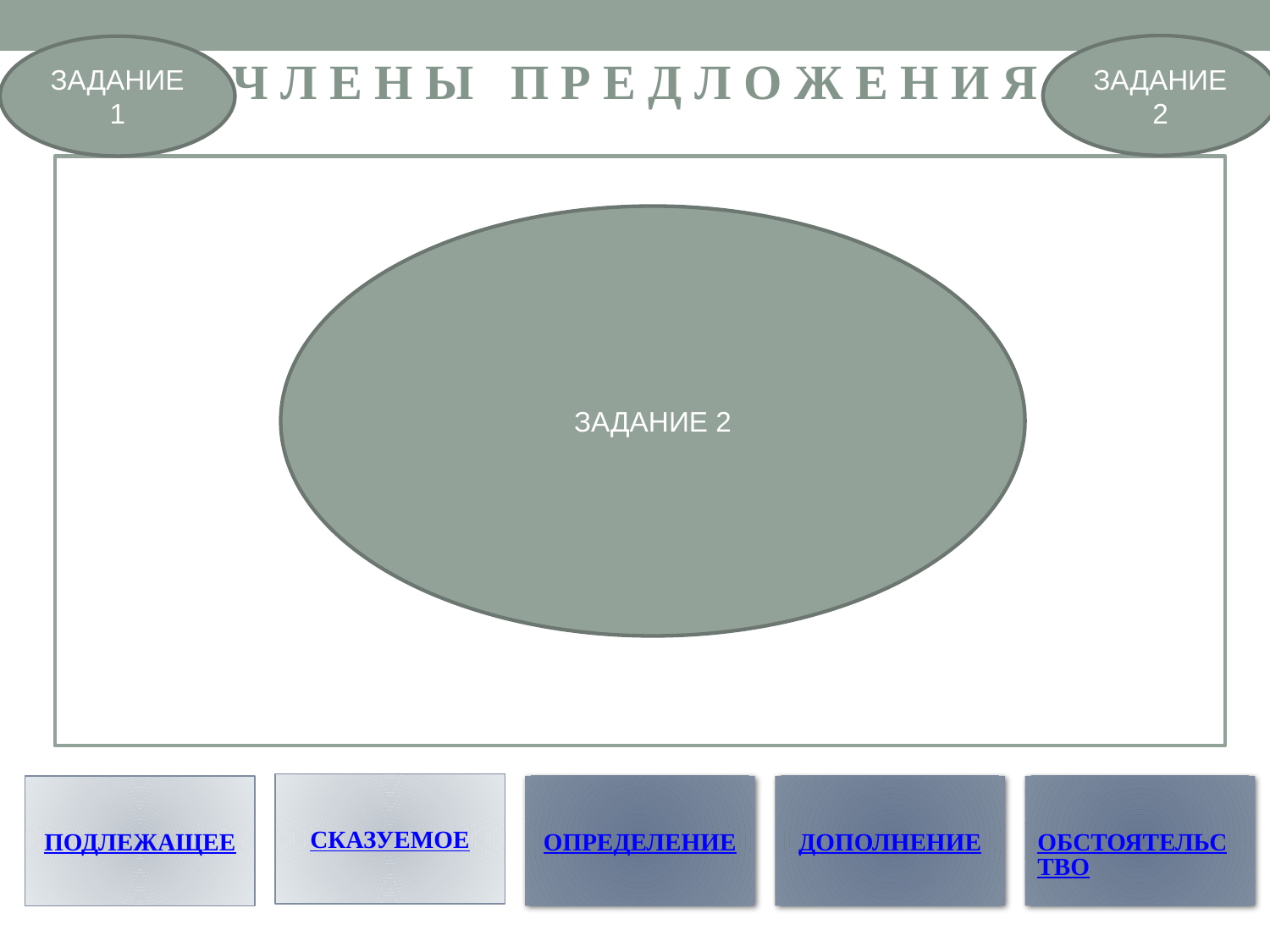

ЗАДАНИЕ 2
ЗАДАНИЕ 1
Ч Л Е Н Ы   п р е д л о ж е н и я

ЗАДАНИЕ 2
СКАЗУЕМОЕ
ПОДЛЕЖАЩЕЕ
ОПРЕДЕЛЕНИЕ
ДОПОЛНЕНИЕ
ОБСТОЯТЕЛЬСТВО